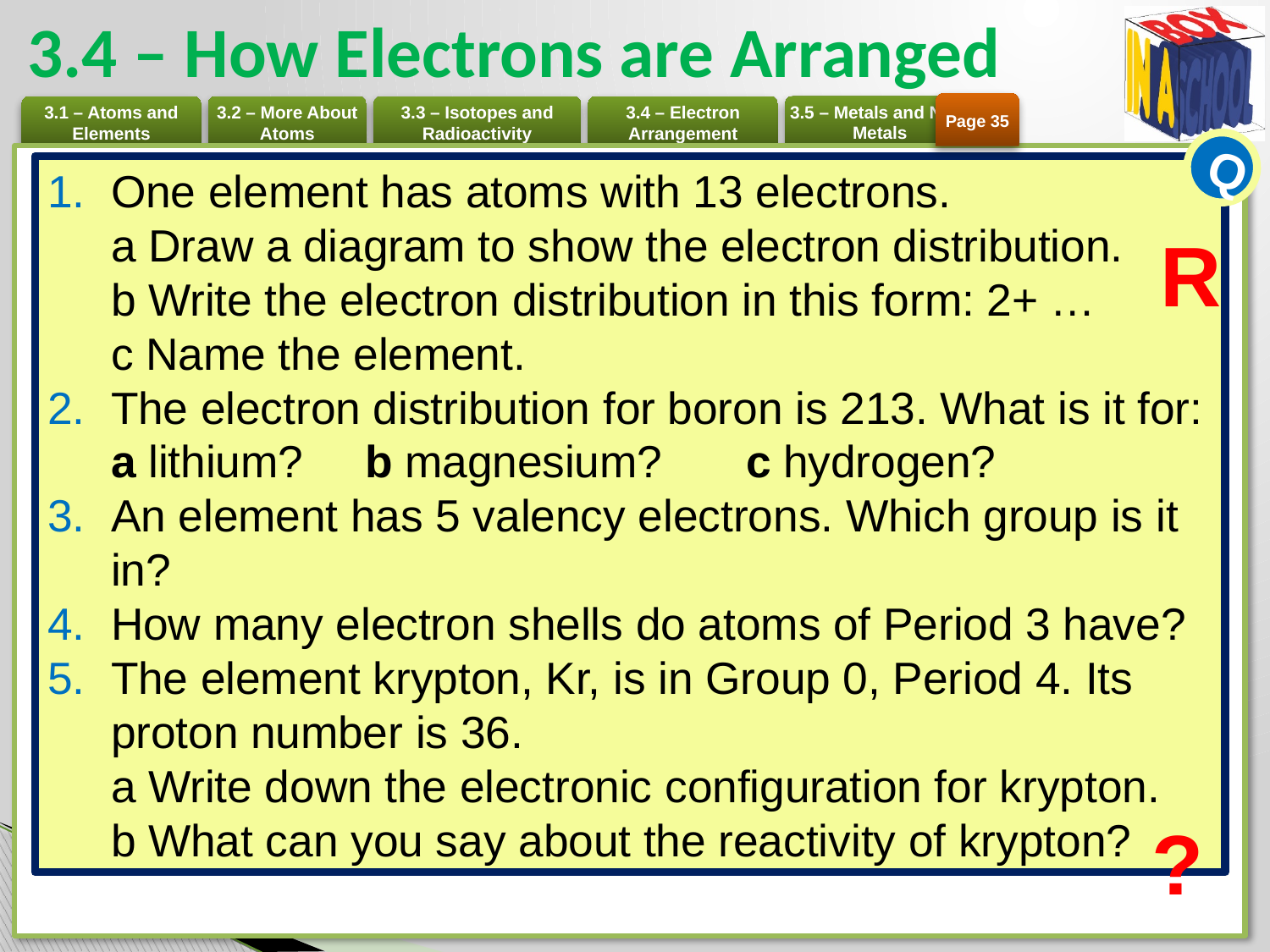

# 3.4 – How Electrons are Arranged
Page 35
Q
One element has atoms with 13 electrons.
a Draw a diagram to show the electron distribution.
b Write the electron distribution in this form: 2+ …
c Name the element.
The electron distribution for boron is 213. What is it for:
a lithium? 	b magnesium? 	c hydrogen?
An element has 5 valency electrons. Which group is it in?
How many electron shells do atoms of Period 3 have?
The element krypton, Kr, is in Group 0, Period 4. Its proton number is 36.
a Write down the electronic configuration for krypton.
b What can you say about the reactivity of krypton?
R
?